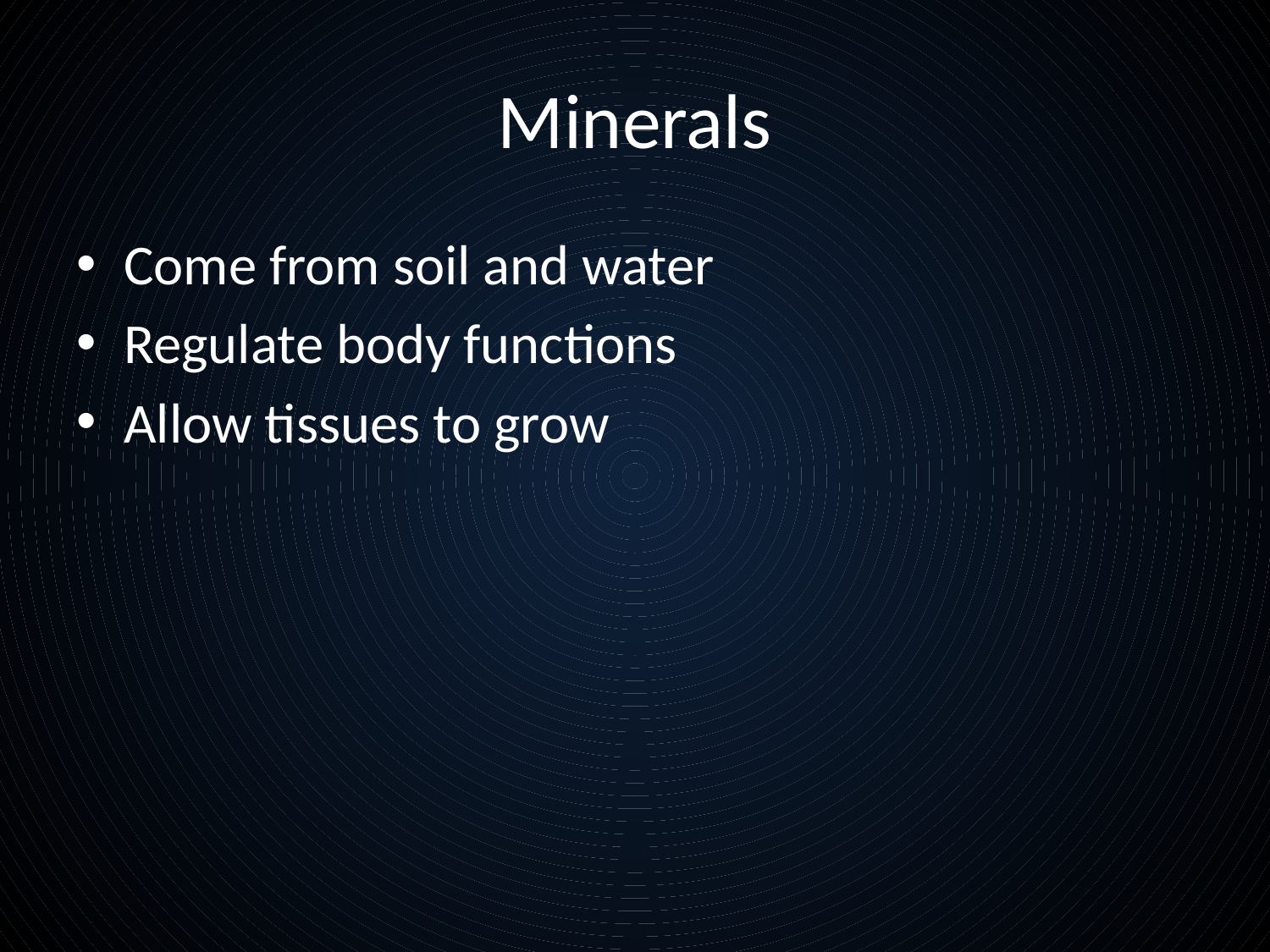

# Minerals
Come from soil and water
Regulate body functions
Allow tissues to grow